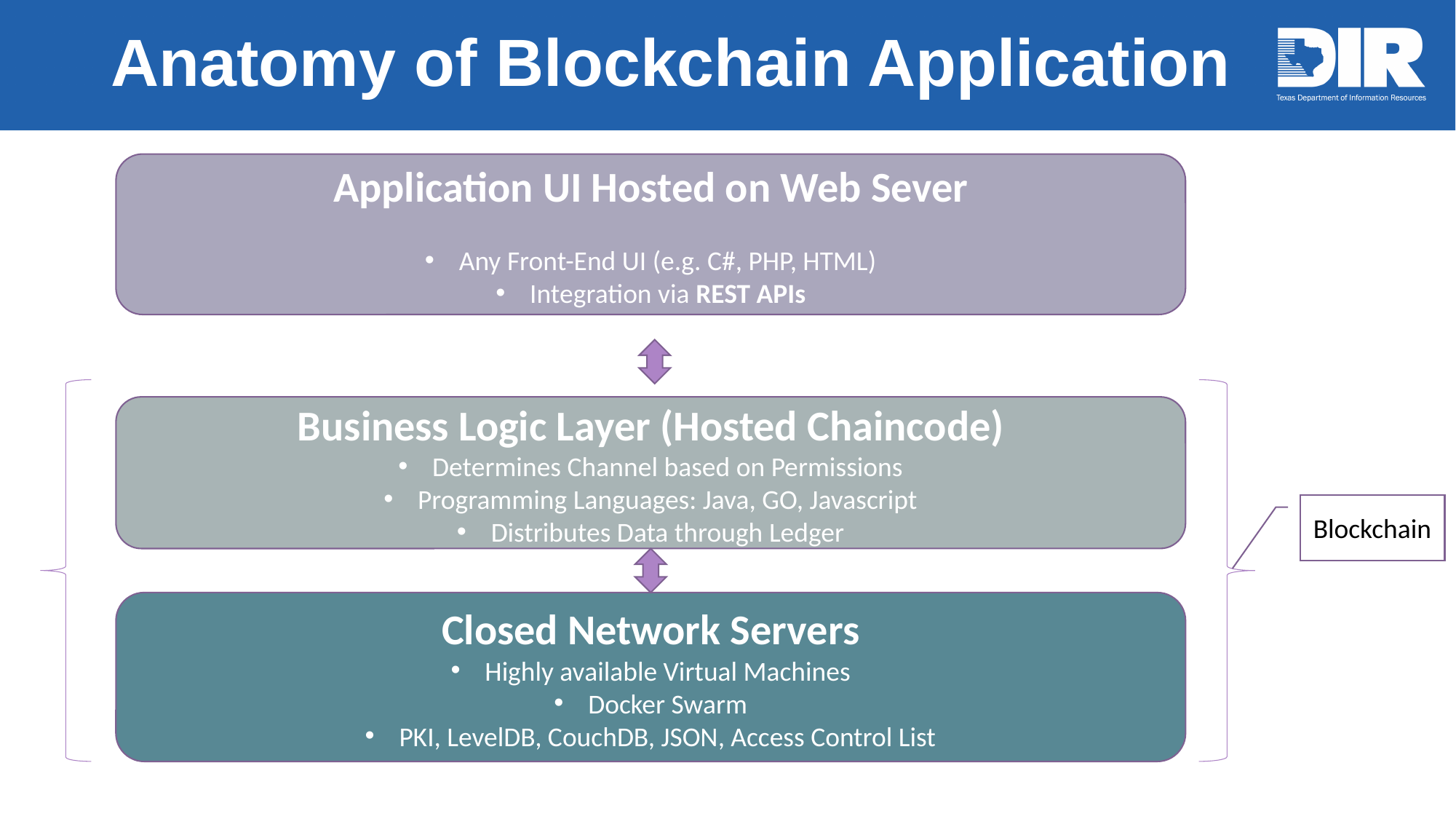

# Anatomy of Blockchain Application
Application UI Hosted on Web Sever

Any Front-End UI (e.g. C#, PHP, HTML)
Integration via REST APIs

Business Logic Layer (Hosted Chaincode)
Determines Channel based on Permissions
Programming Languages: Java, GO, Javascript
Distributes Data through Ledger
Blockchain

Closed Network Servers
Highly available Virtual Machines
Docker Swarm
PKI, LevelDB, CouchDB, JSON, Access Control List